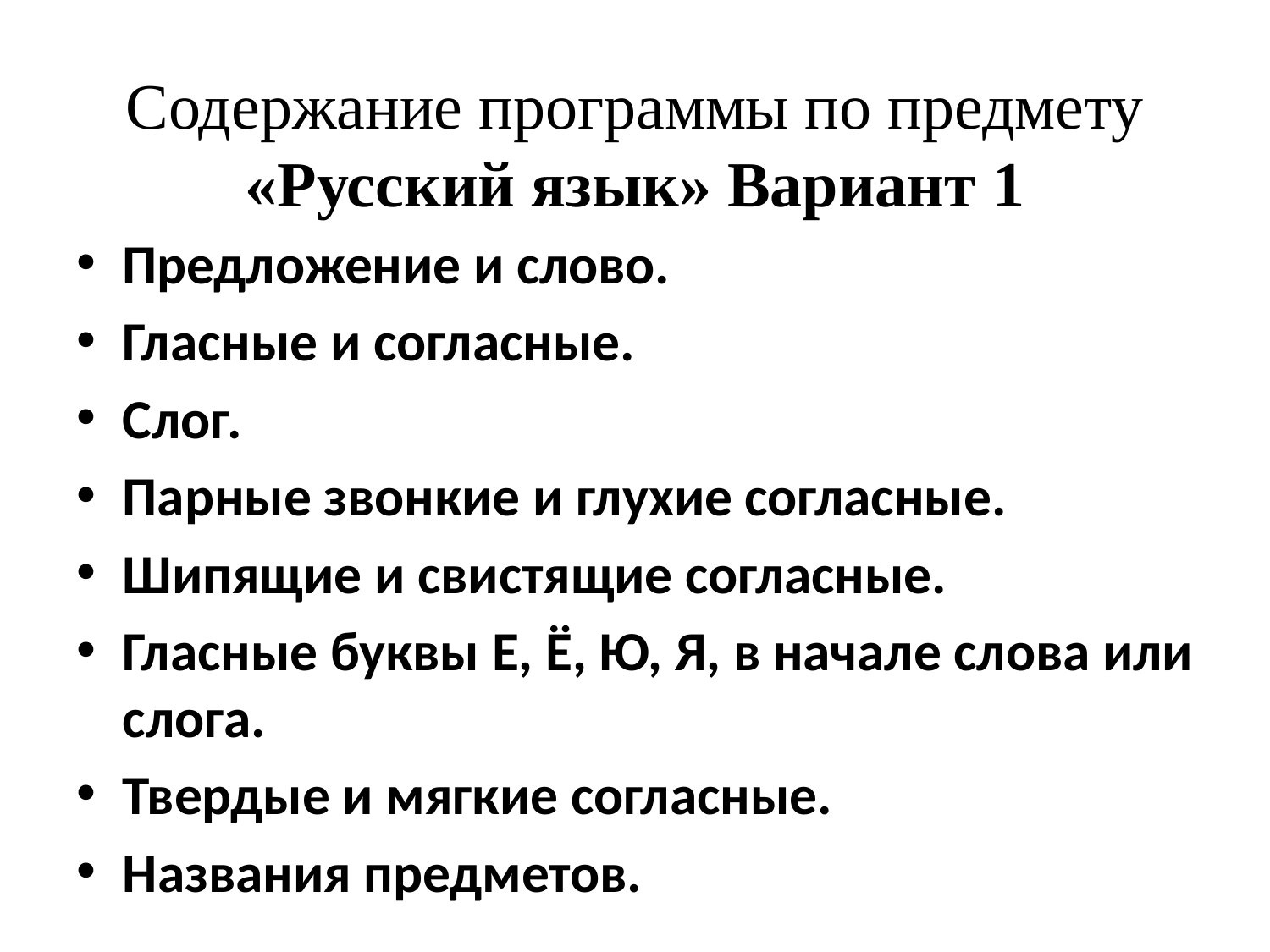

# Содержание программы по предмету «Русский язык» Вариант 1
Предложение и слово.
Гласные и согласные.
Слог.
Парные звонкие и глухие согласные.
Шипящие и свистящие согласные.
Гласные буквы Е, Ё, Ю, Я, в начале слова или слога.
Твердые и мягкие согласные.
Названия предметов.